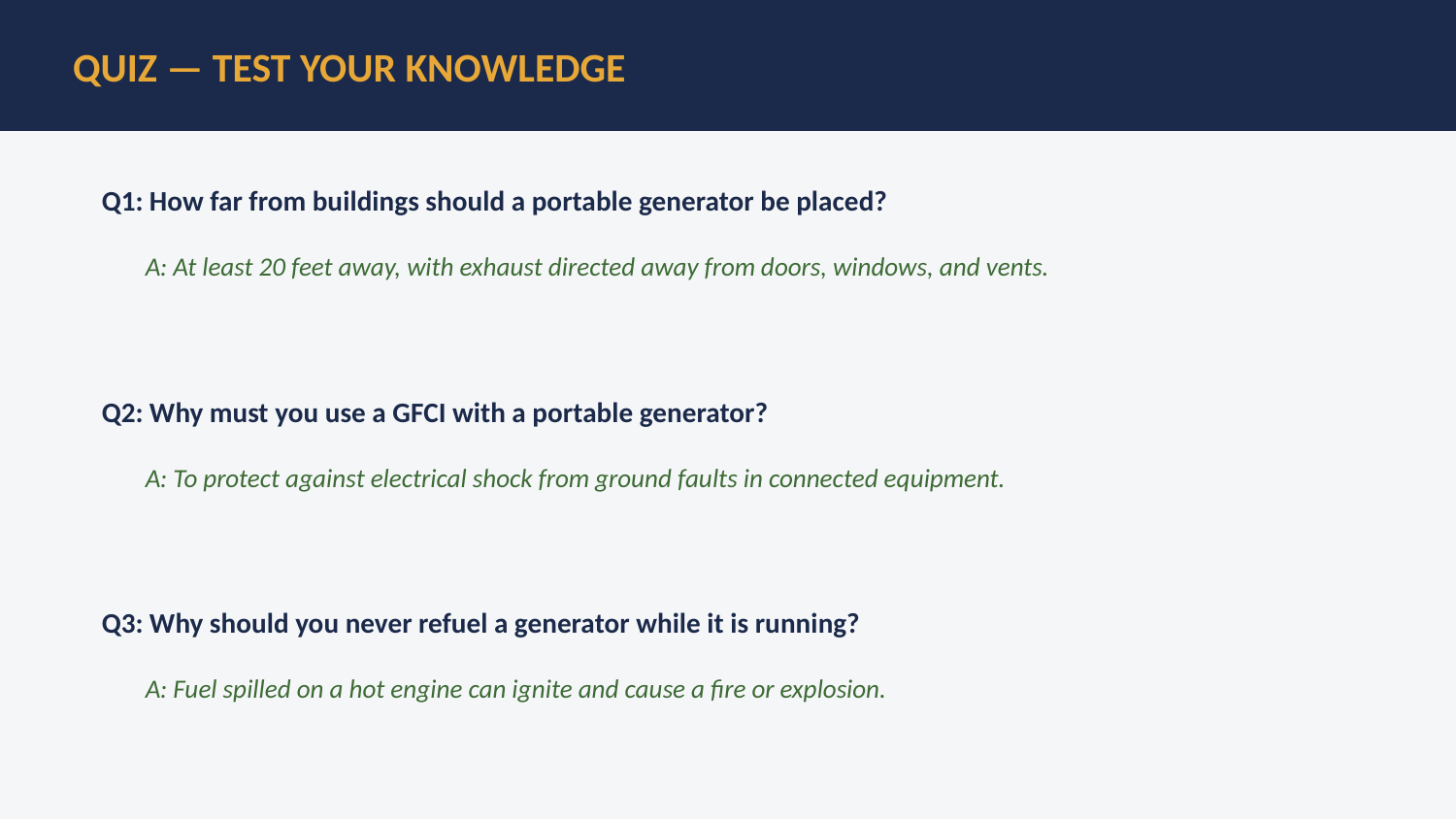

QUIZ — TEST YOUR KNOWLEDGE
Q1: How far from buildings should a portable generator be placed?
A: At least 20 feet away, with exhaust directed away from doors, windows, and vents.
Q2: Why must you use a GFCI with a portable generator?
A: To protect against electrical shock from ground faults in connected equipment.
Q3: Why should you never refuel a generator while it is running?
A: Fuel spilled on a hot engine can ignite and cause a fire or explosion.